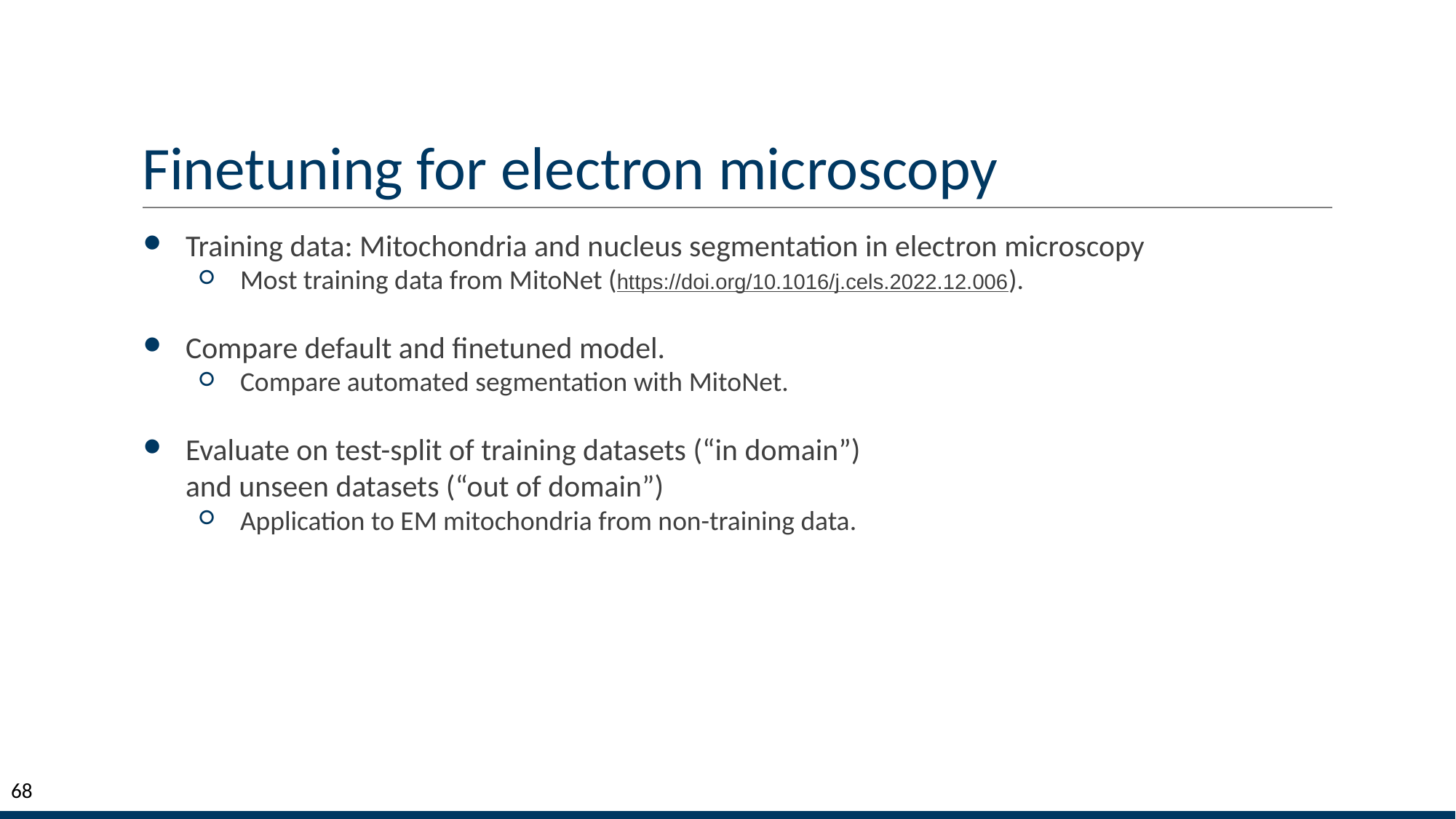

# Finetuning for electron microscopy
Training data: Mitochondria and nucleus segmentation in electron microscopy
Most training data from MitoNet (https://doi.org/10.1016/j.cels.2022.12.006).
Compare default and finetuned model.
Compare automated segmentation with MitoNet.
Evaluate on test-split of training datasets (“in domain”)
and unseen datasets (“out of domain”)
Application to EM mitochondria from non-training data.
68